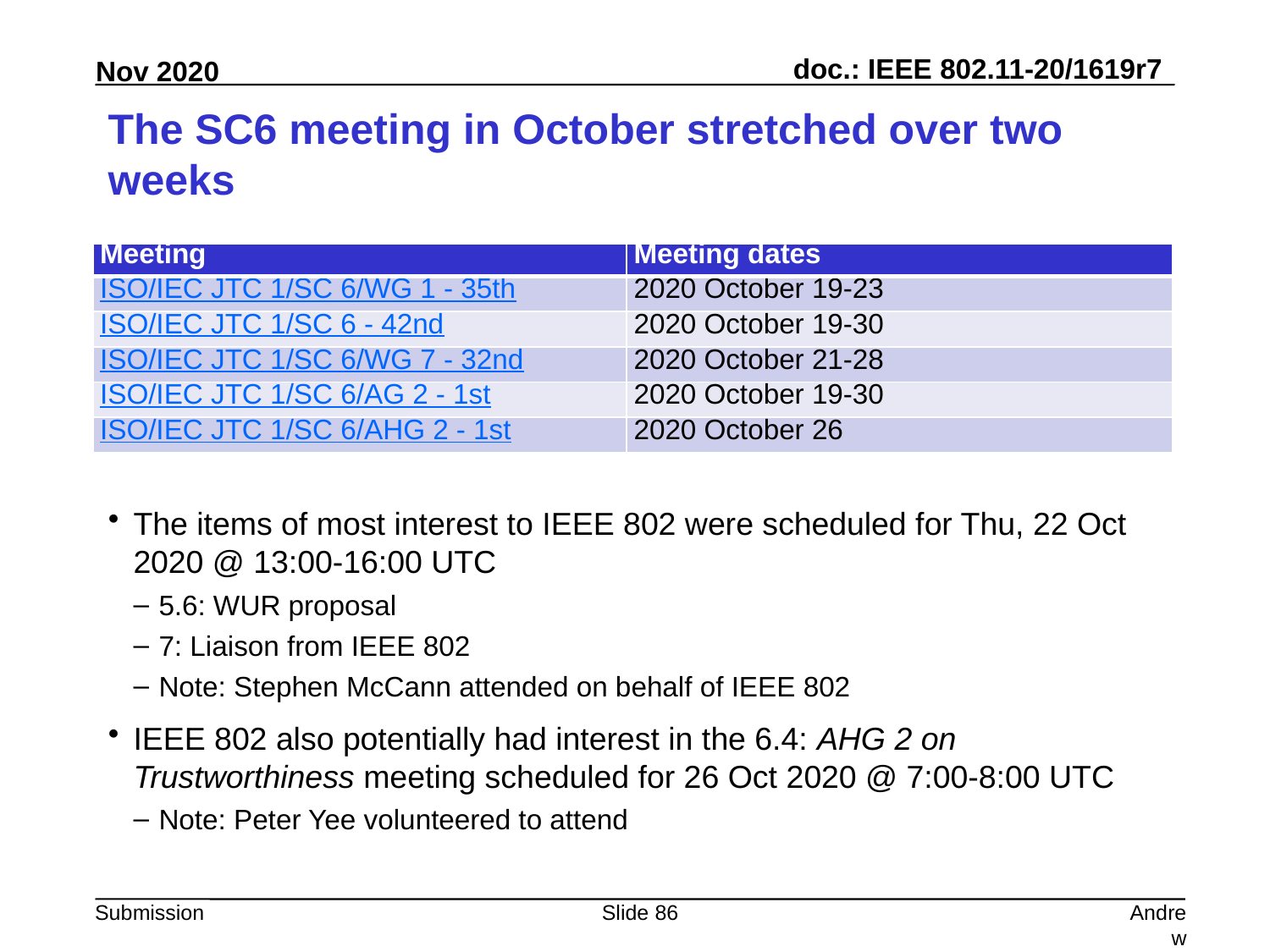

# The SC6 meeting in October stretched over two weeks
| Meeting | Meeting dates |
| --- | --- |
| ISO/IEC JTC 1/SC 6/WG 1 - 35th | 2020 October 19-23 |
| ISO/IEC JTC 1/SC 6 - 42nd | 2020 October 19-30 |
| ISO/IEC JTC 1/SC 6/WG 7 - 32nd | 2020 October 21-28 |
| ISO/IEC JTC 1/SC 6/AG 2 - 1st | 2020 October 19-30 |
| ISO/IEC JTC 1/SC 6/AHG 2 - 1st | 2020 October 26 |
The items of most interest to IEEE 802 were scheduled for Thu, 22 Oct 2020 @ 13:00-16:00 UTC
5.6: WUR proposal
7: Liaison from IEEE 802
Note: Stephen McCann attended on behalf of IEEE 802
IEEE 802 also potentially had interest in the 6.4: AHG 2 on Trustworthiness meeting scheduled for 26 Oct 2020 @ 7:00-8:00 UTC
Note: Peter Yee volunteered to attend

Slide 86
Andrew Myles, Cisco